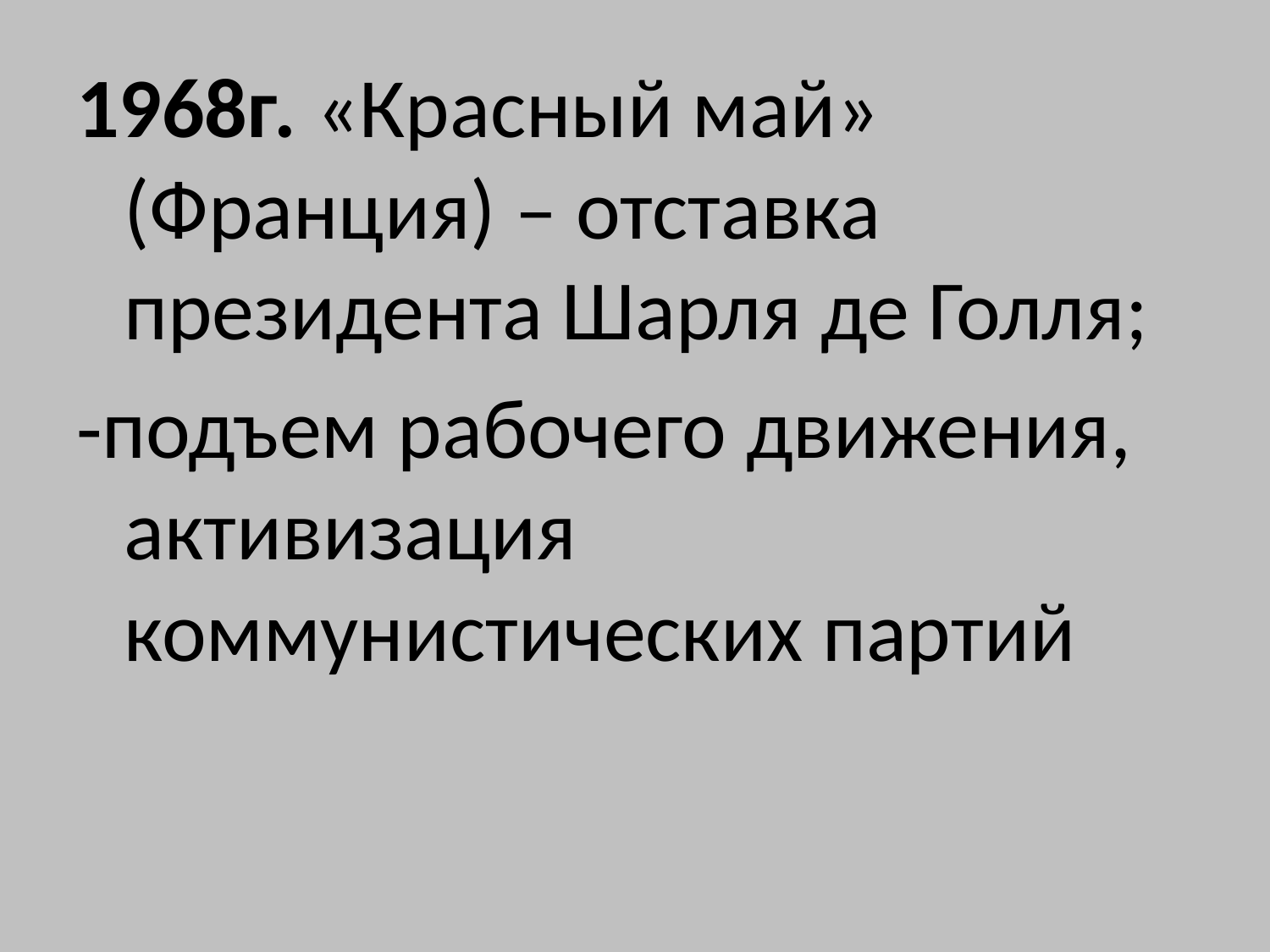

1968г. «Красный май» (Франция) – отставка президента Шарля де Голля;
-подъем рабочего движения, активизация коммунистических партий